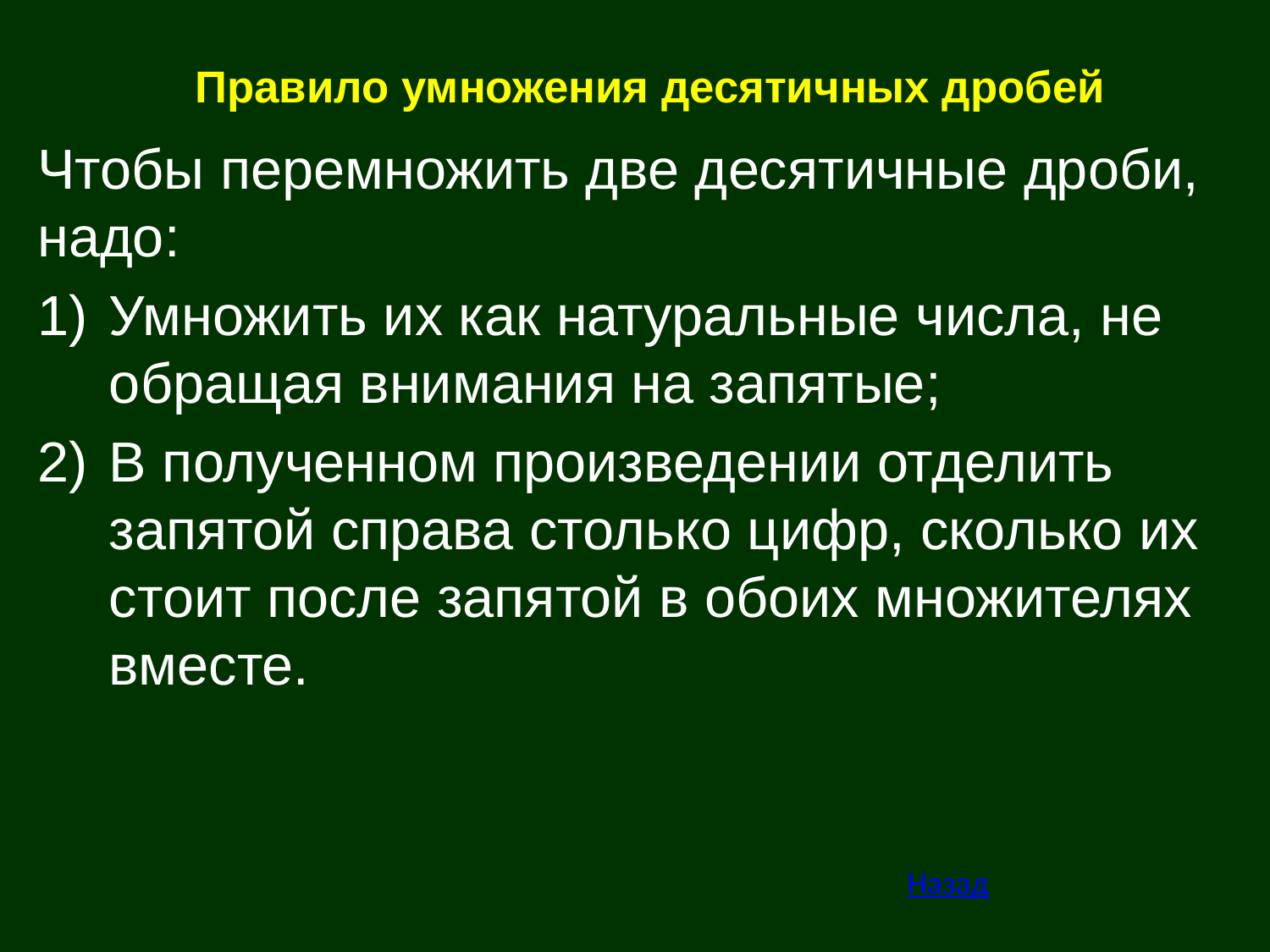

# Правило умножения десятичных дробей
Чтобы перемножить две десятичные дроби, надо:
Умножить их как натуральные числа, не обращая внимания на запятые;
В полученном произведении отделить запятой справа столько цифр, сколько их стоит после запятой в обоих множителях вместе.
Назад